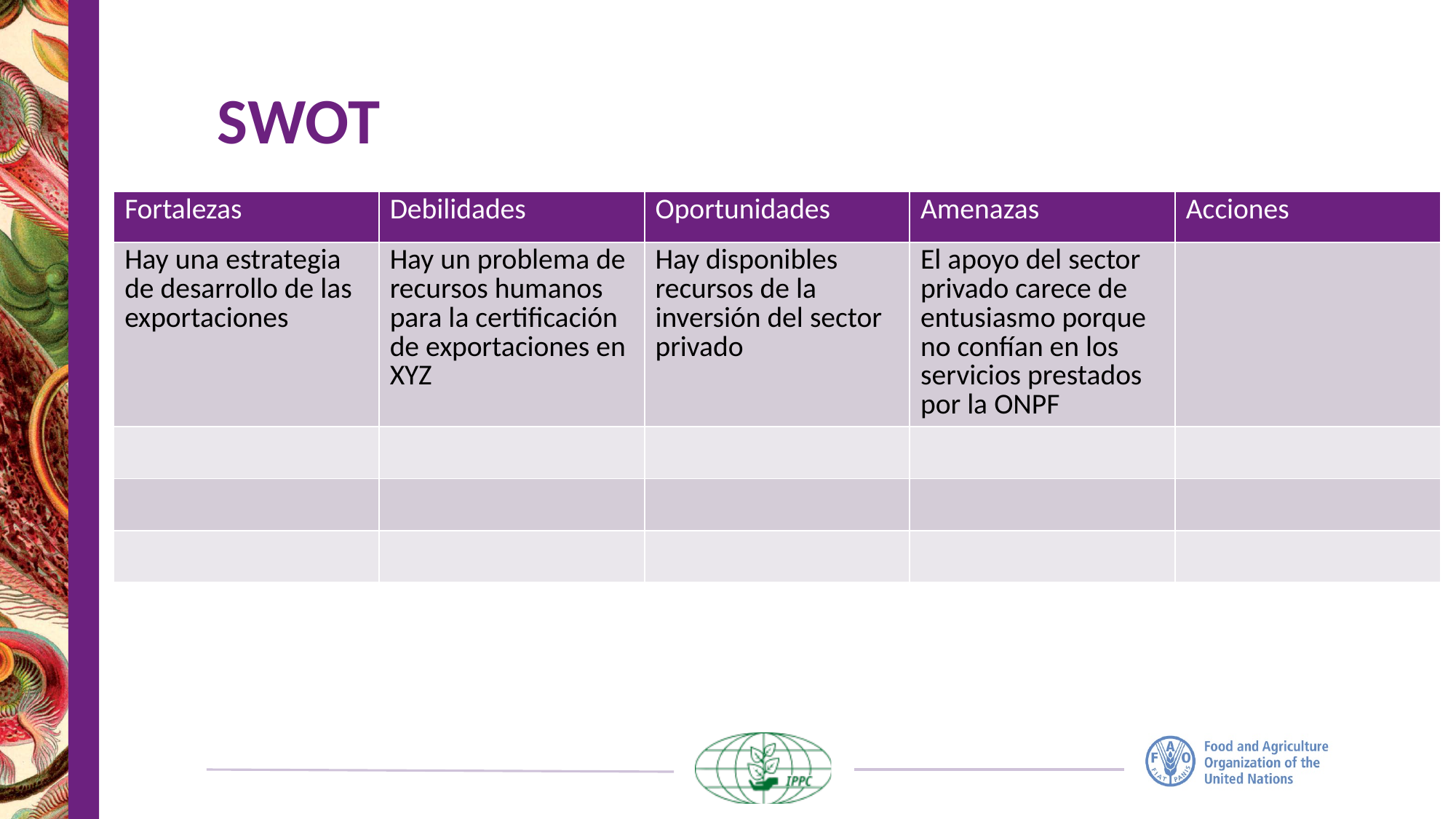

# SWOT
| Fortalezas | Debilidades | Oportunidades | Amenazas | Acciones |
| --- | --- | --- | --- | --- |
| Hay una estrategia de desarrollo de las exportaciones | Hay un problema de recursos humanos para la certificación de exportaciones en XYZ | Hay disponibles recursos de la inversión del sector privado | El apoyo del sector privado carece de entusiasmo porque no confían en los servicios prestados por la ONPF |  |
|  |  |  |  |  |
|  |  |  |  |  |
|  |  |  |  |  |